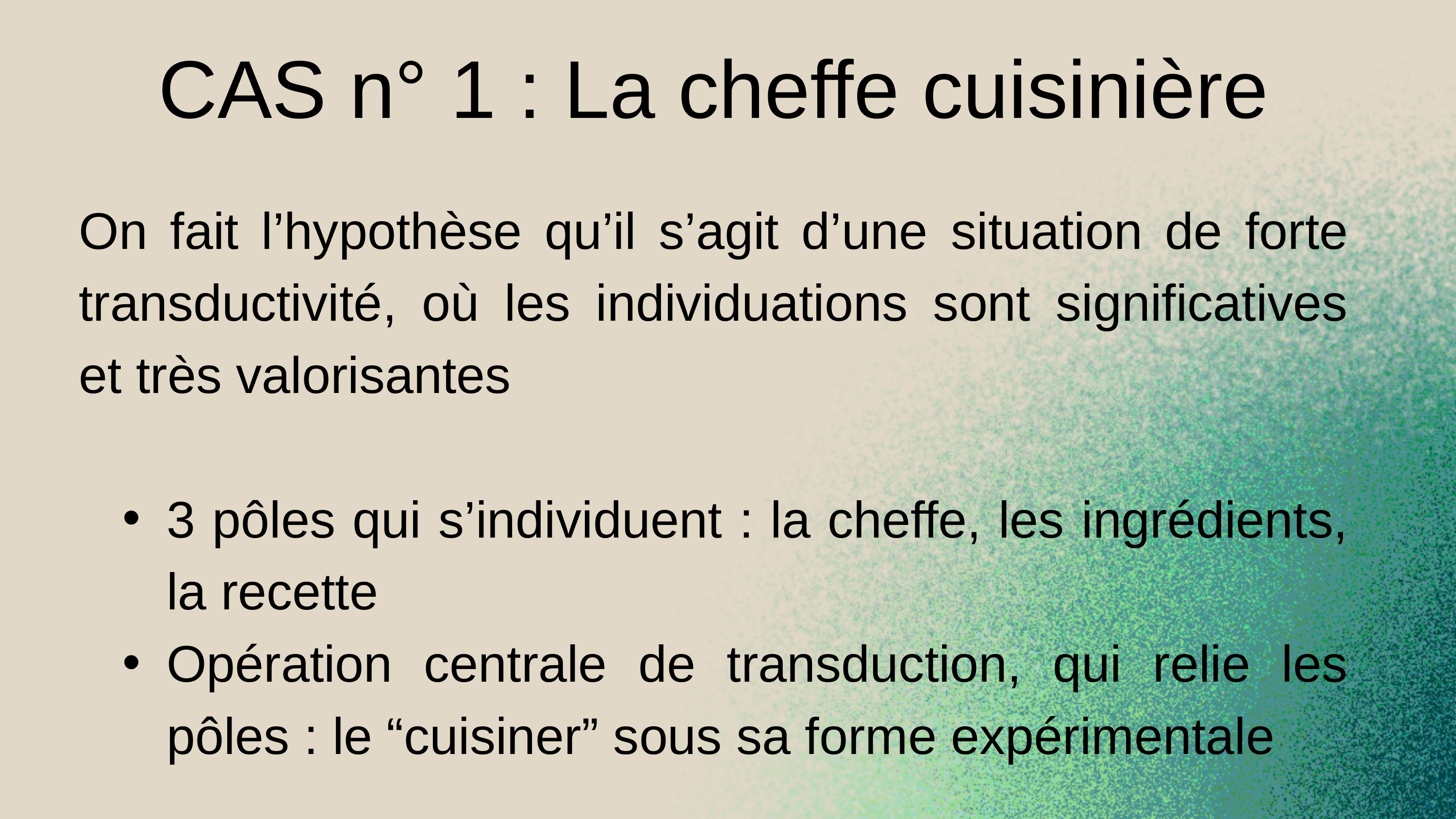

CAS n° 1 : La cheffe cuisinière
On fait l’hypothèse qu’il s’agit d’une situation de forte transductivité, où les individuations sont significatives et très valorisantes

3 pôles qui s’individuent : la cheffe, les ingrédients, la recette
Opération centrale de transduction, qui relie les pôles : le “cuisiner” sous sa forme expérimentale